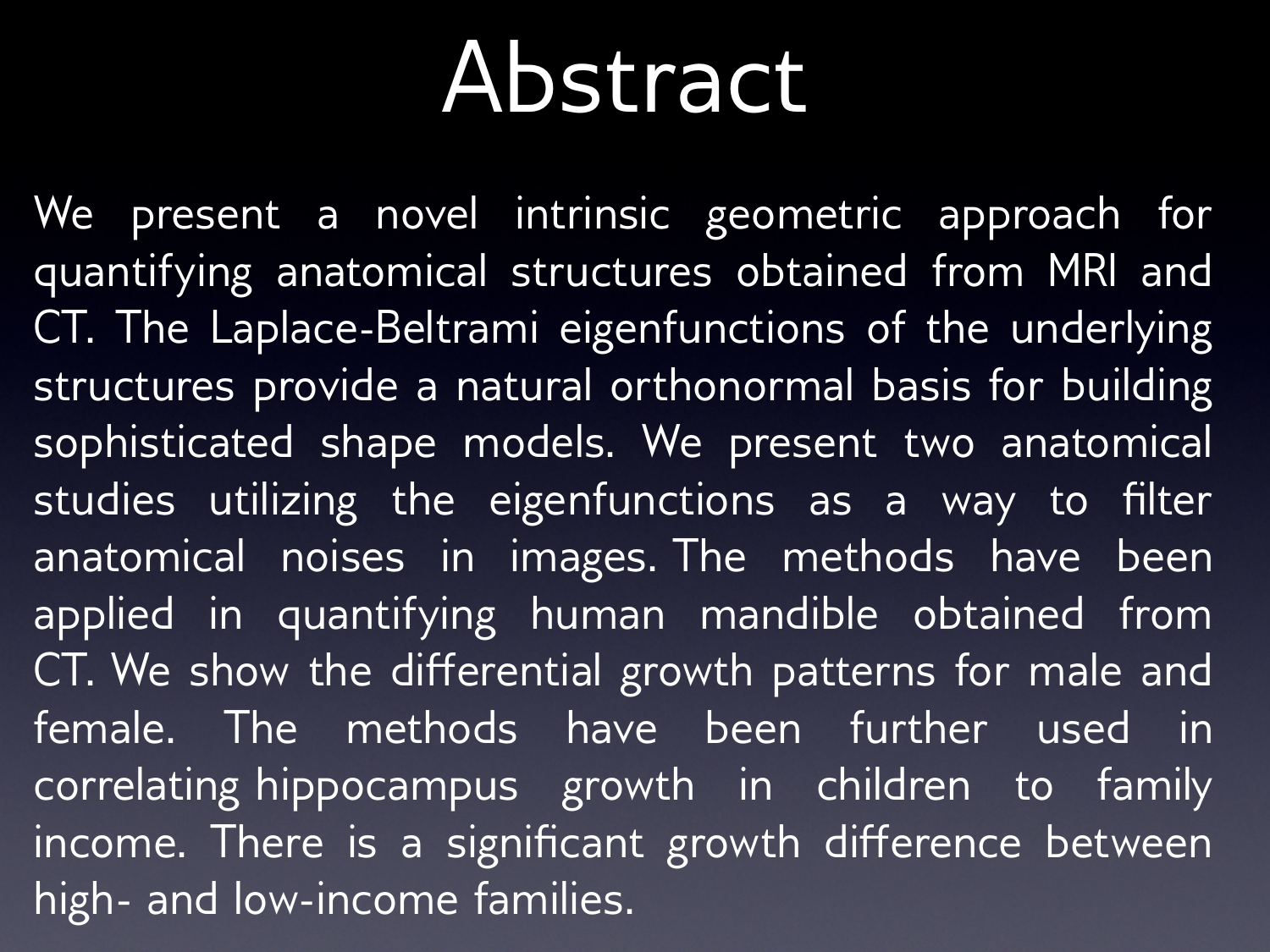

# Abstract
We present a novel intrinsic geometric approach for quantifying anatomical structures obtained from MRI and CT. The Laplace-Beltrami eigenfunctions of the underlying structures provide a natural orthonormal basis for building sophisticated shape models. We present two anatomical studies utilizing the eigenfunctions as a way to filter anatomical noises in images. The methods have been applied in quantifying human mandible obtained from CT. We show the differential growth patterns for male and female. The methods have been further used in correlating hippocampus growth in children to family income. There is a significant growth difference between high- and low-income families.